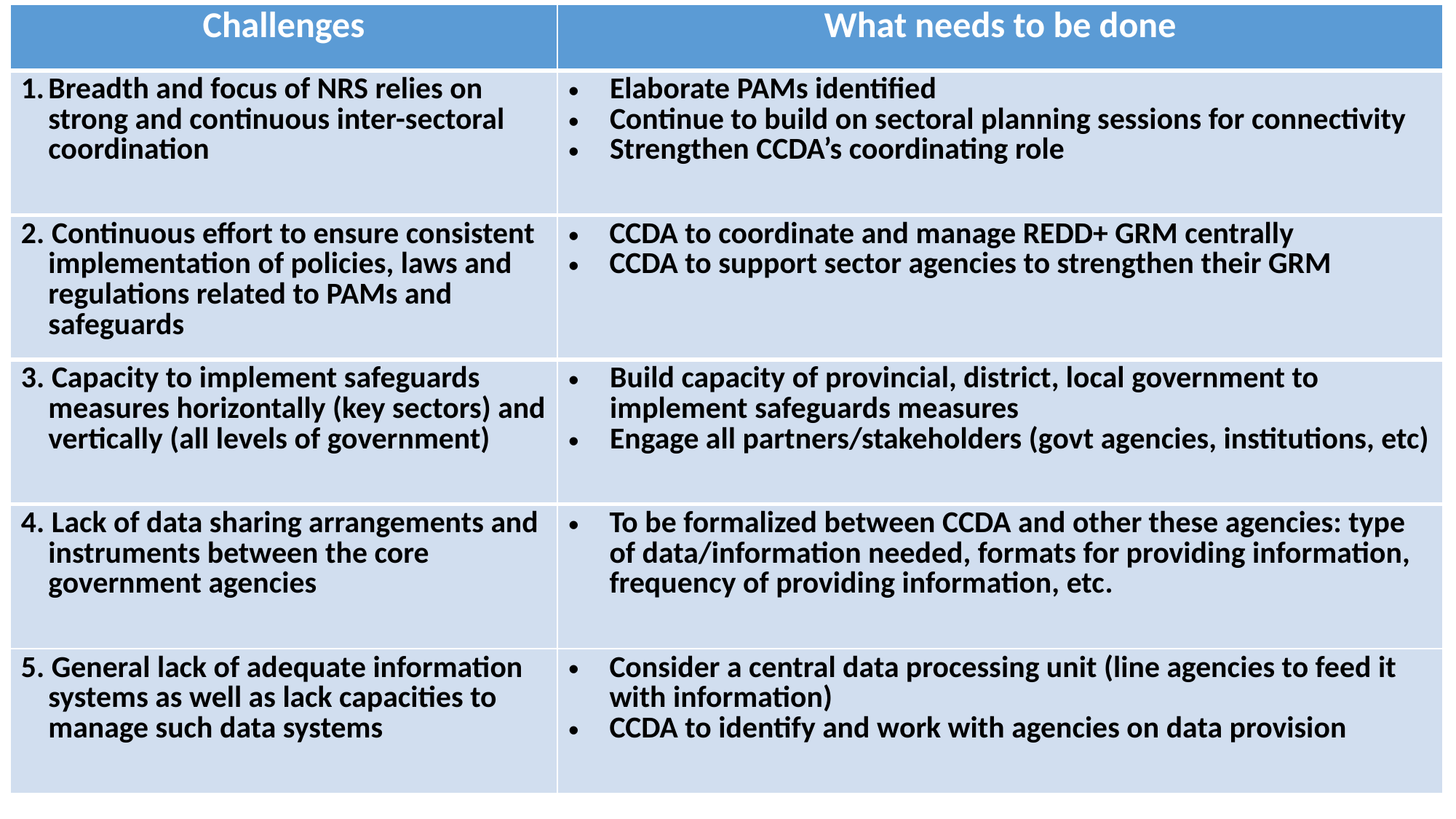

| Challenges | What needs to be done |
| --- | --- |
| Breadth and focus of NRS relies on strong and continuous inter-sectoral coordination | Elaborate PAMs identified Continue to build on sectoral planning sessions for connectivity Strengthen CCDA’s coordinating role |
| 2. Continuous effort to ensure consistent implementation of policies, laws and regulations related to PAMs and safeguards | CCDA to coordinate and manage REDD+ GRM centrally CCDA to support sector agencies to strengthen their GRM |
| 3. Capacity to implement safeguards measures horizontally (key sectors) and vertically (all levels of government) | Build capacity of provincial, district, local government to implement safeguards measures Engage all partners/stakeholders (govt agencies, institutions, etc) |
| 4. Lack of data sharing arrangements and instruments between the core government agencies | To be formalized between CCDA and other these agencies: type of data/information needed, formats for providing information, frequency of providing information, etc. |
| 5. General lack of adequate information systems as well as lack capacities to manage such data systems | Consider a central data processing unit (line agencies to feed it with information) CCDA to identify and work with agencies on data provision |